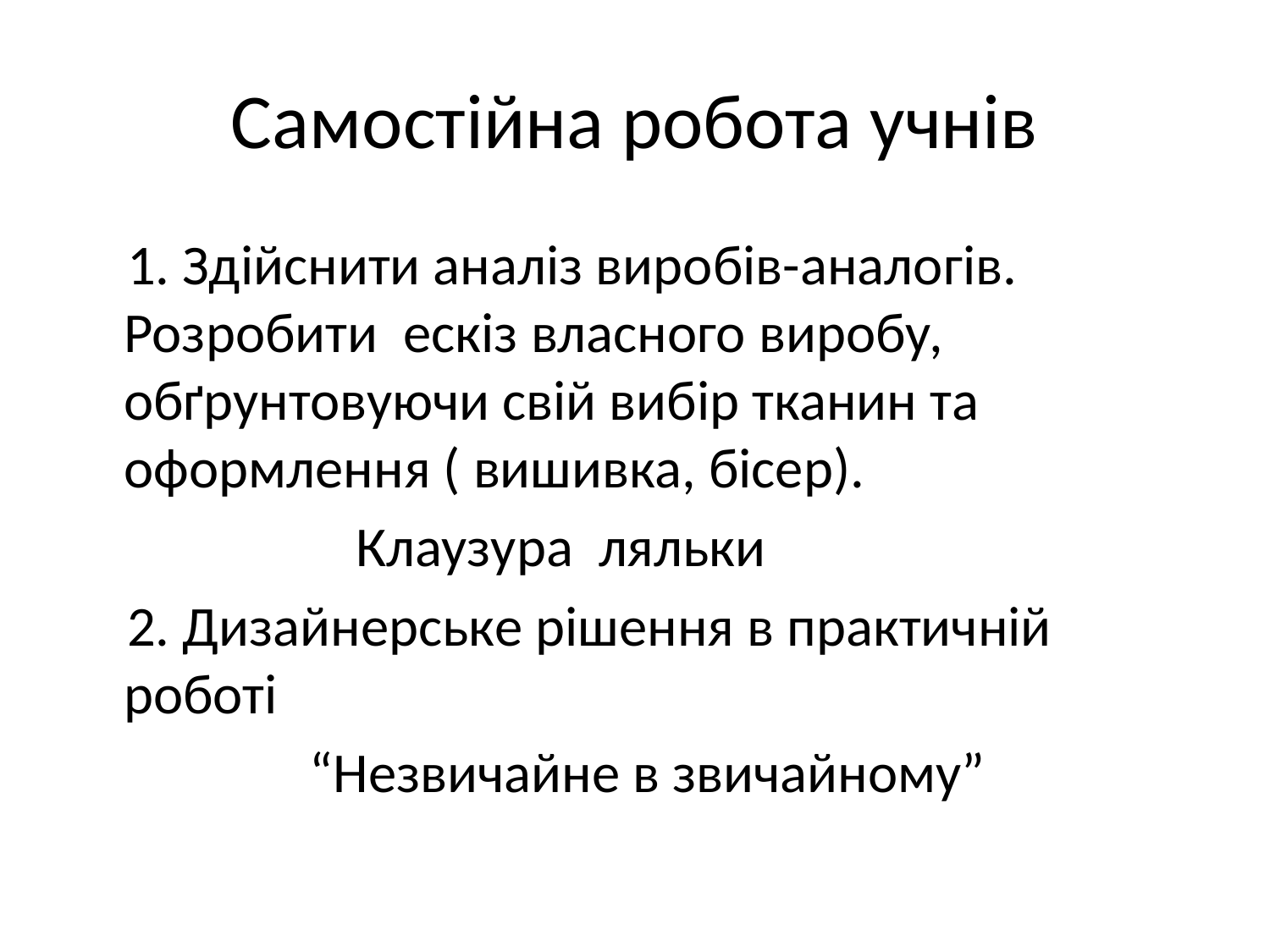

# Самостійна робота учнів
    1. Здійснити аналіз виробів-аналогів.    Розробити  ескіз власного виробу,  обґрунтовуючи свій вибір тканин та оформлення ( вишивка, бісер).
                      Клаузура  ляльки
    2. Дизайнерське рішення в практичній роботі
  “Незвичайне в звичайному”